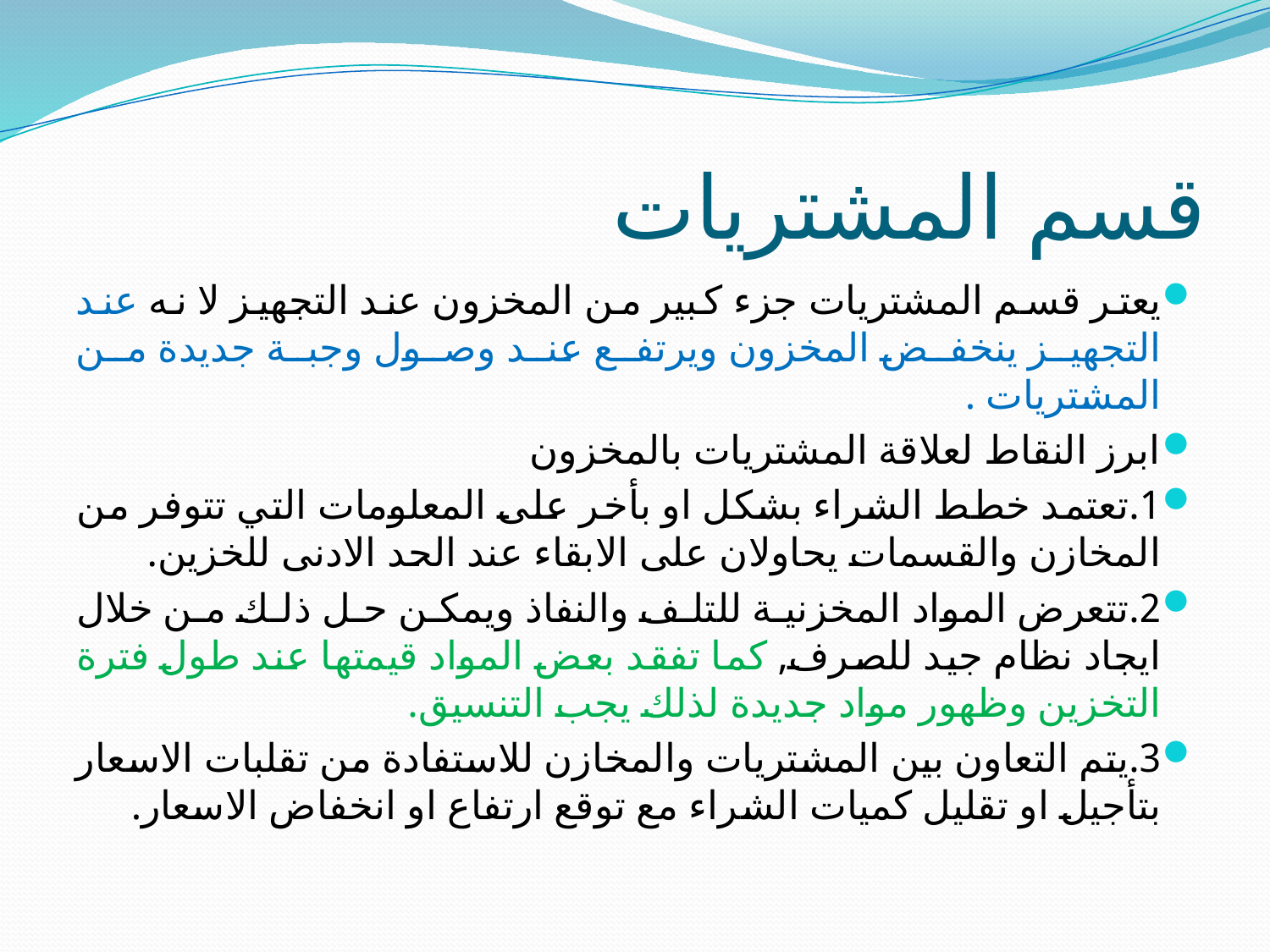

# قسم المشتريات
يعتر قسم المشتريات جزء كبير من المخزون عند التجهيز لا نه عند التجهيز ينخفض المخزون ويرتفع عند وصول وجبة جديدة من المشتريات .
ابرز النقاط لعلاقة المشتريات بالمخزون
1.تعتمد خطط الشراء بشكل او بأخر على المعلومات التي تتوفر من المخازن والقسمات يحاولان على الابقاء عند الحد الادنى للخزين.
2.تتعرض المواد المخزنية للتلف والنفاذ ويمكن حل ذلك من خلال ايجاد نظام جيد للصرف, كما تفقد بعض المواد قيمتها عند طول فترة التخزين وظهور مواد جديدة لذلك يجب التنسيق.
3.يتم التعاون بين المشتريات والمخازن للاستفادة من تقلبات الاسعار بتأجيل او تقليل كميات الشراء مع توقع ارتفاع او انخفاض الاسعار.